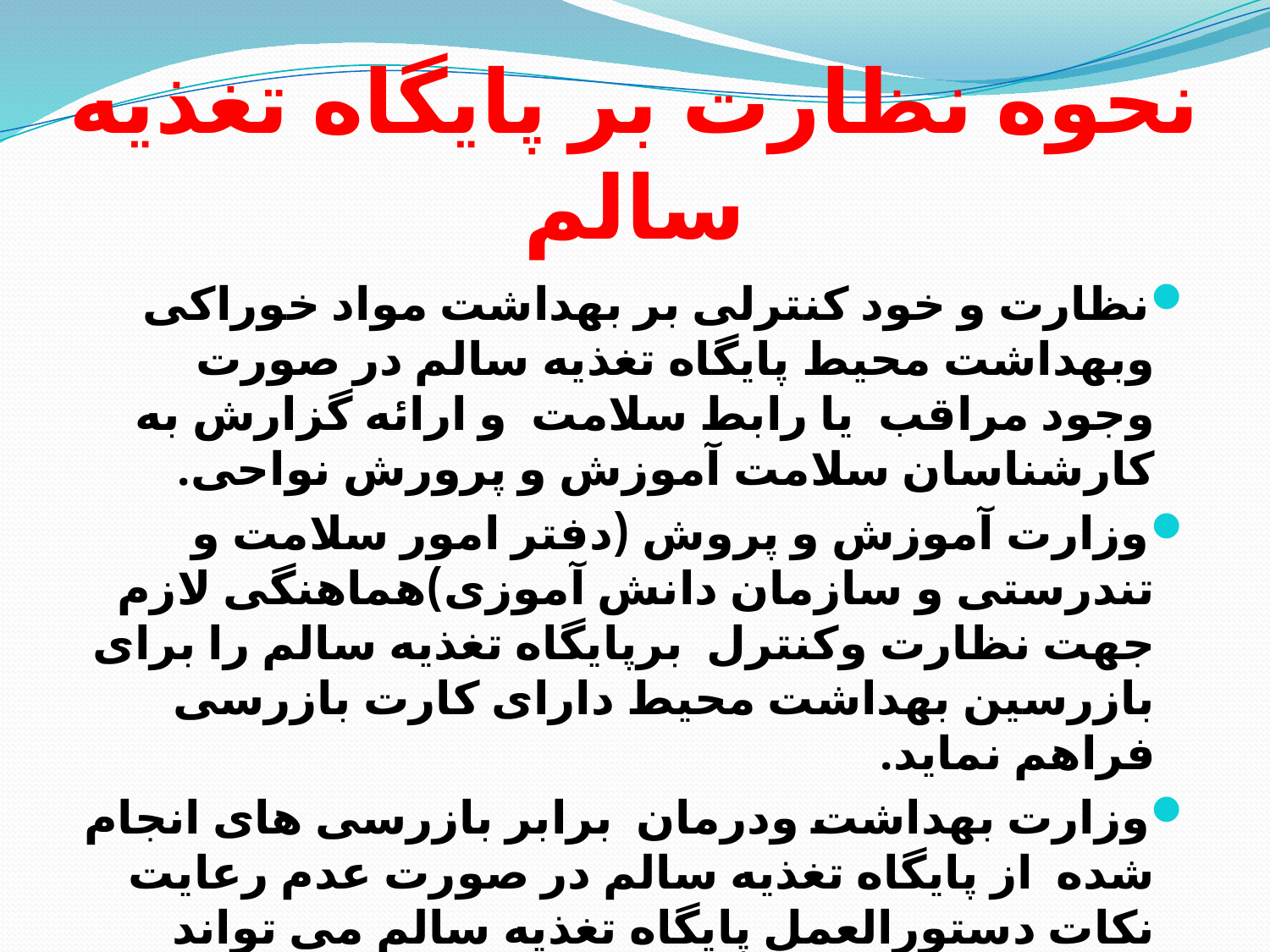

# نحوه نظارت بر پایگاه تغذیه سالم
نظارت و خود کنترلی بر بهداشت مواد خوراکی وبهداشت محیط پایگاه تغذیه سالم در صورت وجود مراقب  یا رابط سلامت  و ارائه گزارش به کارشناسان سلامت آموزش و پرورش نواحی.
وزارت آموزش و پروش (دفتر امور سلامت و تندرستی و سازمان دانش آموزی)هماهنگی لازم جهت نظارت وکنترل  برپایگاه تغذیه سالم را برای بازرسین بهداشت محیط دارای کارت بازرسی فراهم نماید.
وزارت بهداشت ودرمان  برابر بازرسی های انجام شده  از پایگاه تغذیه سالم در صورت عدم رعایت نکات دستورالعمل پایگاه تغذیه سالم می تواند برابر  قانون اصلاح ماده سیزده قانون مواد خوردنی آشامیدنی آرایشی وبهداشتی اقدام  نماید.